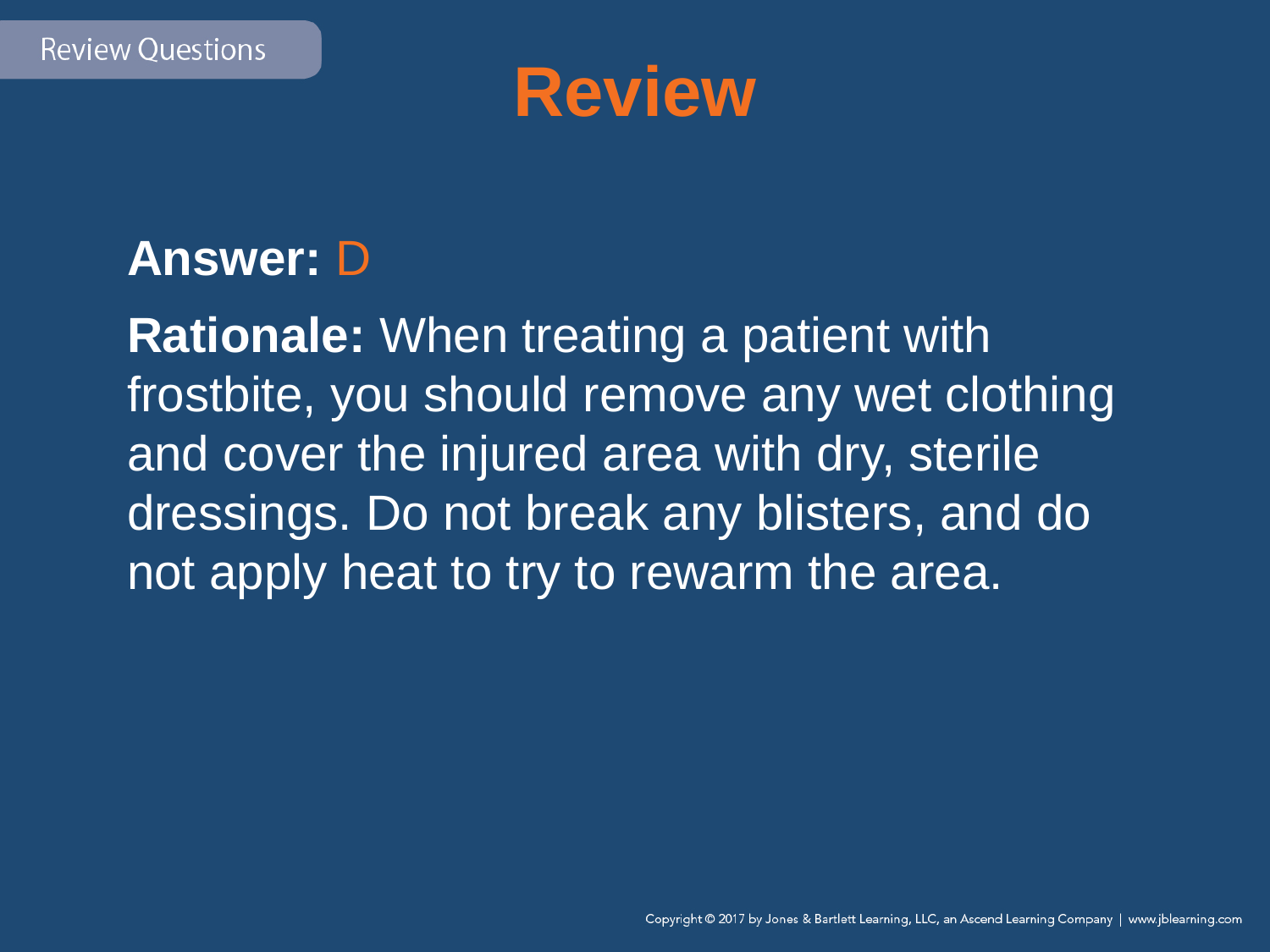

# Review
Answer: D
Rationale: When treating a patient with frostbite, you should remove any wet clothing and cover the injured area with dry, sterile dressings. Do not break any blisters, and do not apply heat to try to rewarm the area.